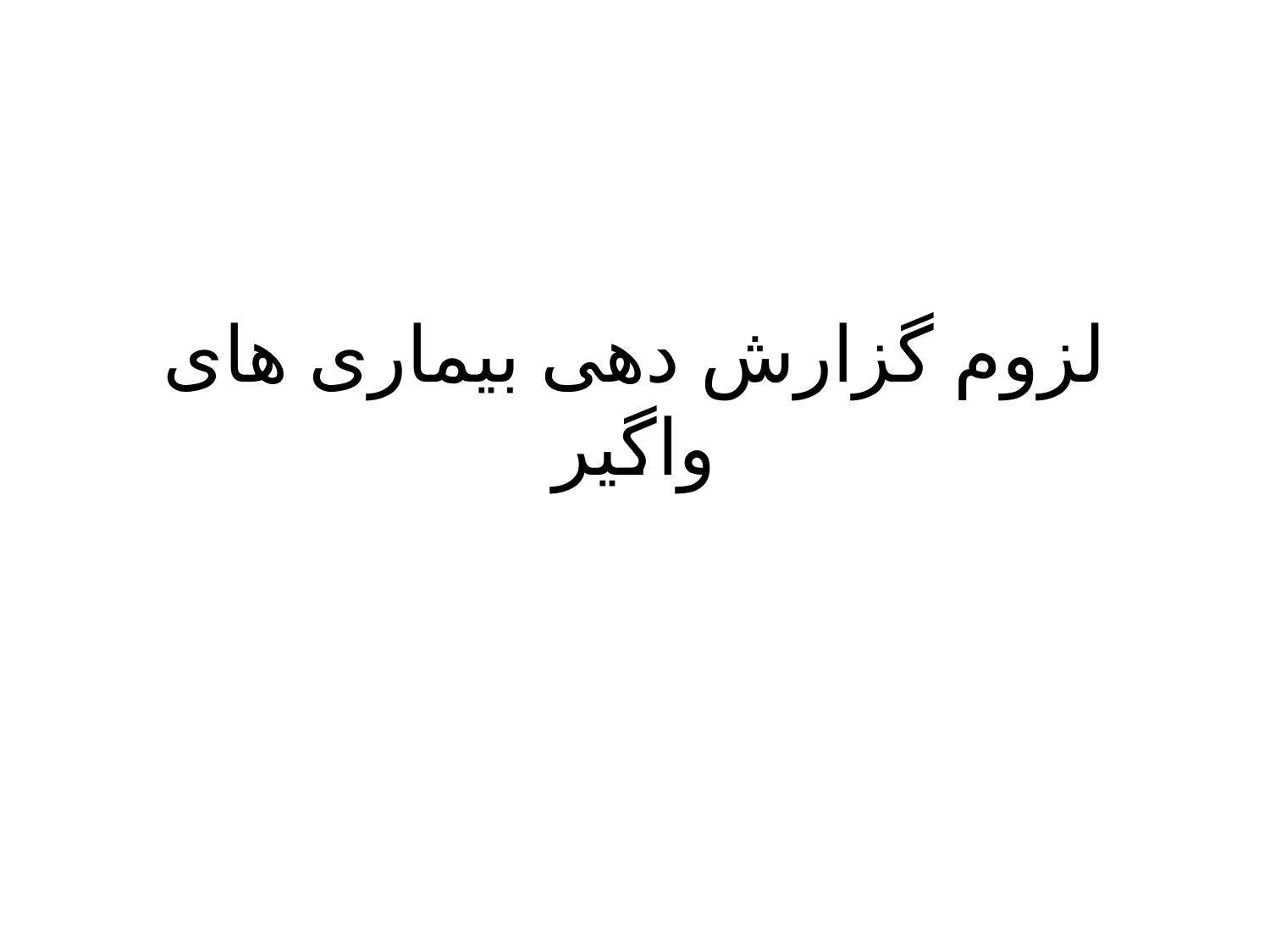

# لزوم گزارش دهی بیماری های واگیر